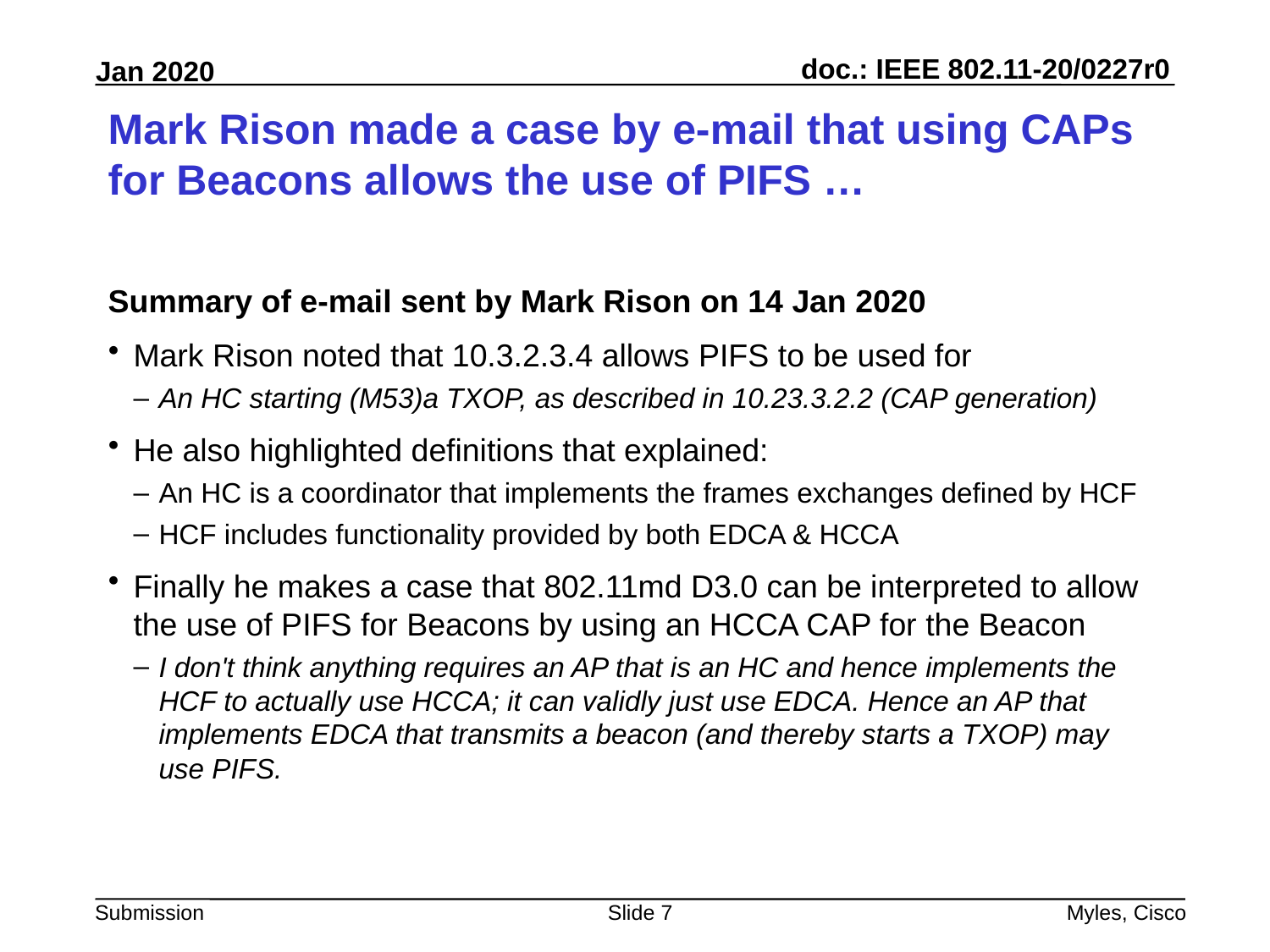

# Mark Rison made a case by e-mail that using CAPs for Beacons allows the use of PIFS …
Summary of e-mail sent by Mark Rison on 14 Jan 2020
Mark Rison noted that 10.3.2.3.4 allows PIFS to be used for
An HC starting (M53)a TXOP, as described in 10.23.3.2.2 (CAP generation)
He also highlighted definitions that explained:
An HC is a coordinator that implements the frames exchanges defined by HCF
HCF includes functionality provided by both EDCA & HCCA
Finally he makes a case that 802.11md D3.0 can be interpreted to allow the use of PIFS for Beacons by using an HCCA CAP for the Beacon
I don't think anything requires an AP that is an HC and hence implements the HCF to actually use HCCA; it can validly just use EDCA. Hence an AP that implements EDCA that transmits a beacon (and thereby starts a TXOP) may use PIFS.

Slide 7
Myles, Cisco